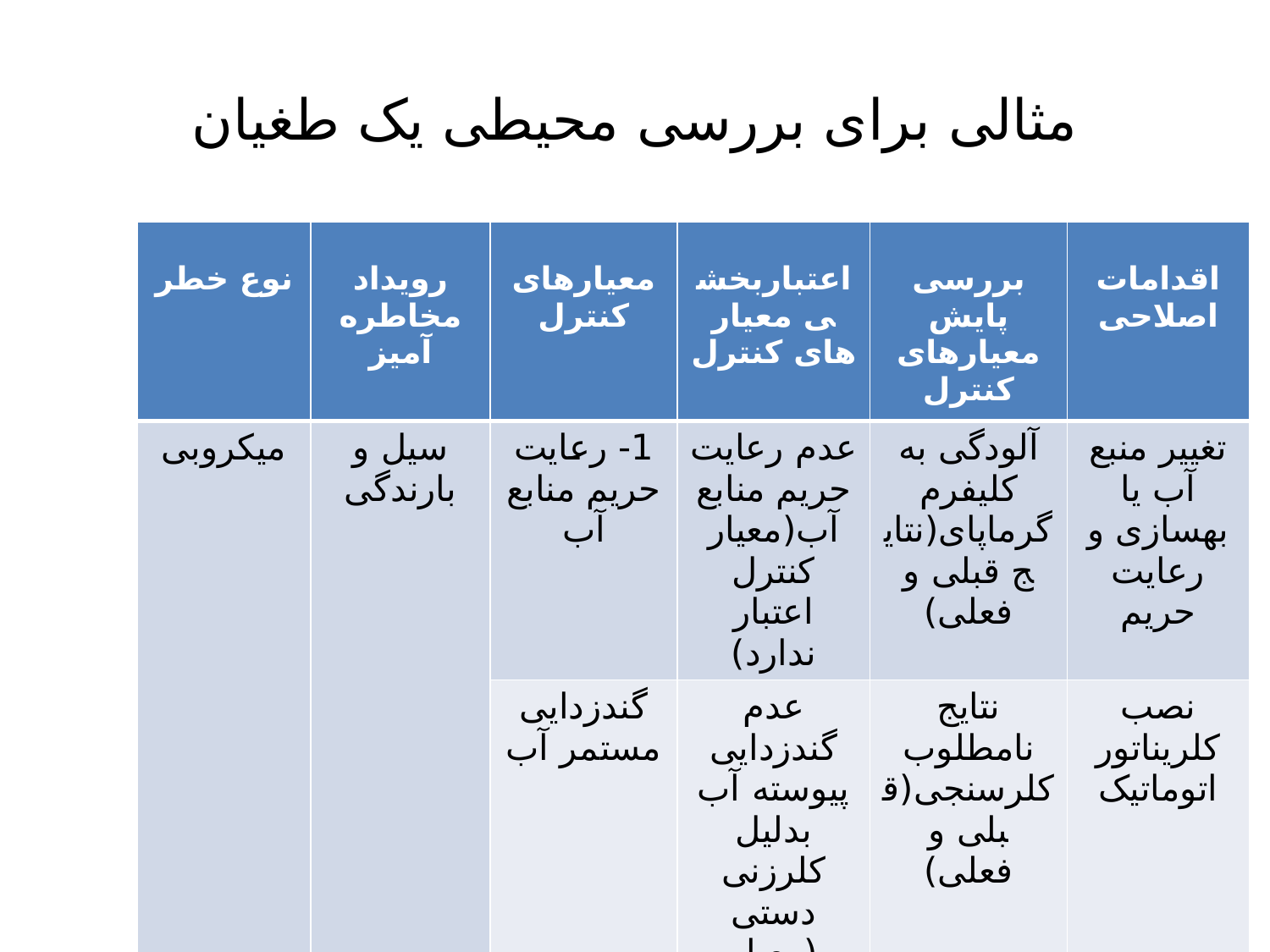

# مثالی برای بررسی محیطی یک طغیان
| نوع خطر | رویداد مخاطره آمیز | معیارهای کنترل | اعتباربخشی معیار های کنترل | بررسی پایش معیارهای کنترل | اقدامات اصلاحی |
| --- | --- | --- | --- | --- | --- |
| میکروبی | سیل و بارندگی | 1- رعایت حریم منابع آب | عدم رعایت حریم منابع آب(معیار کنترل اعتبار ندارد) | آلودگی به کلیفرم گرماپای(نتایج قبلی و فعلی) | تغییر منبع آب یا بهسازی و رعایت حریم |
|  |  | گندزدایی مستمر آب | عدم گندزدایی پیوسته آب بدلیل کلرزنی دستی (معیار کنترل اعتبار ندارد) | نتایج نامطلوب کلرسنجی(قبلی و فعلی) | نصب کلریناتور اتوماتیک |